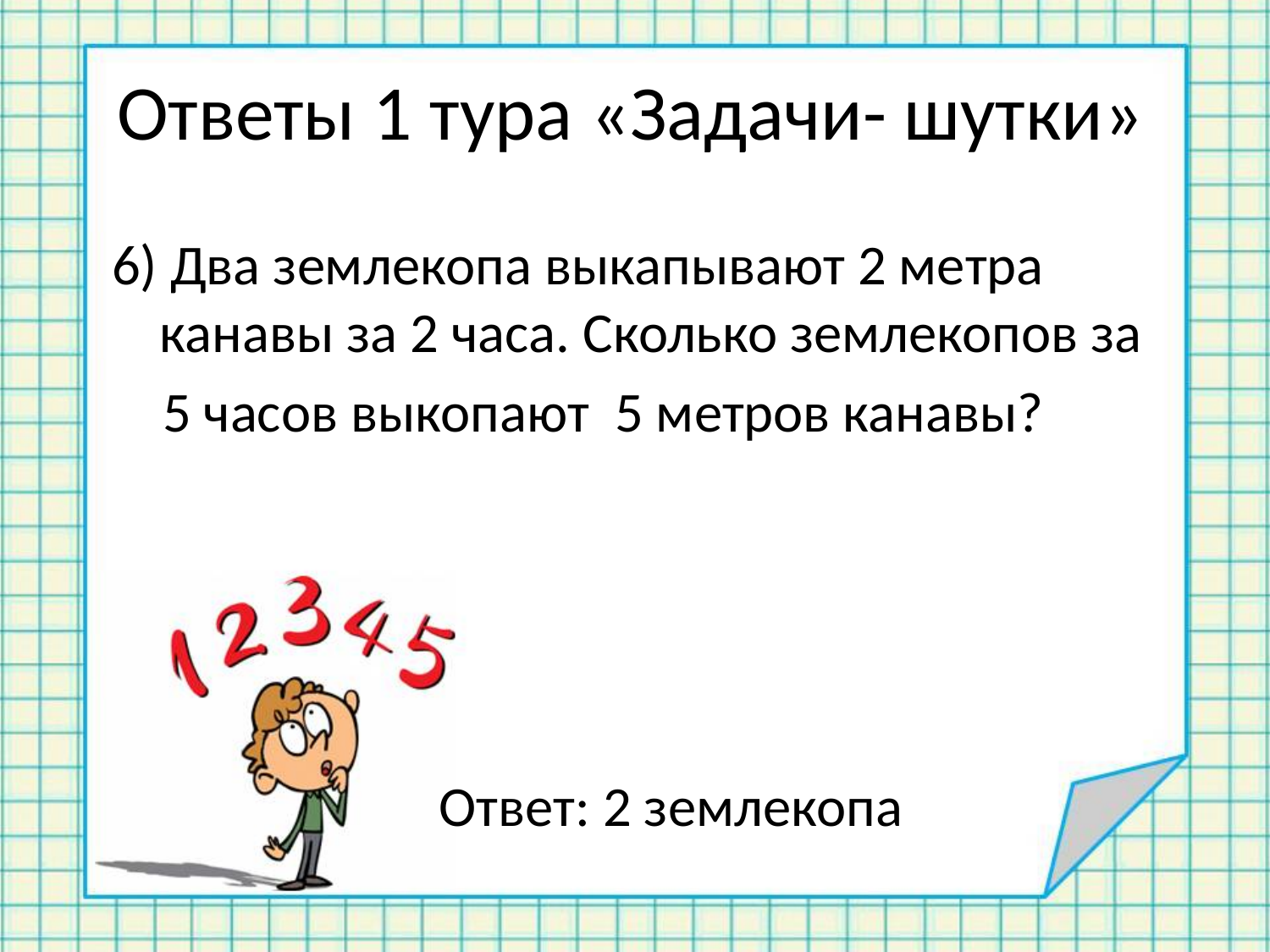

Ответы 1 тура «Задачи- шутки»
6) Два землекопа выкапывают 2 метра канавы за 2 часа. Сколько землекопов за
    5 часов выкопают  5 метров канавы?
Ответ: 2 землекопа